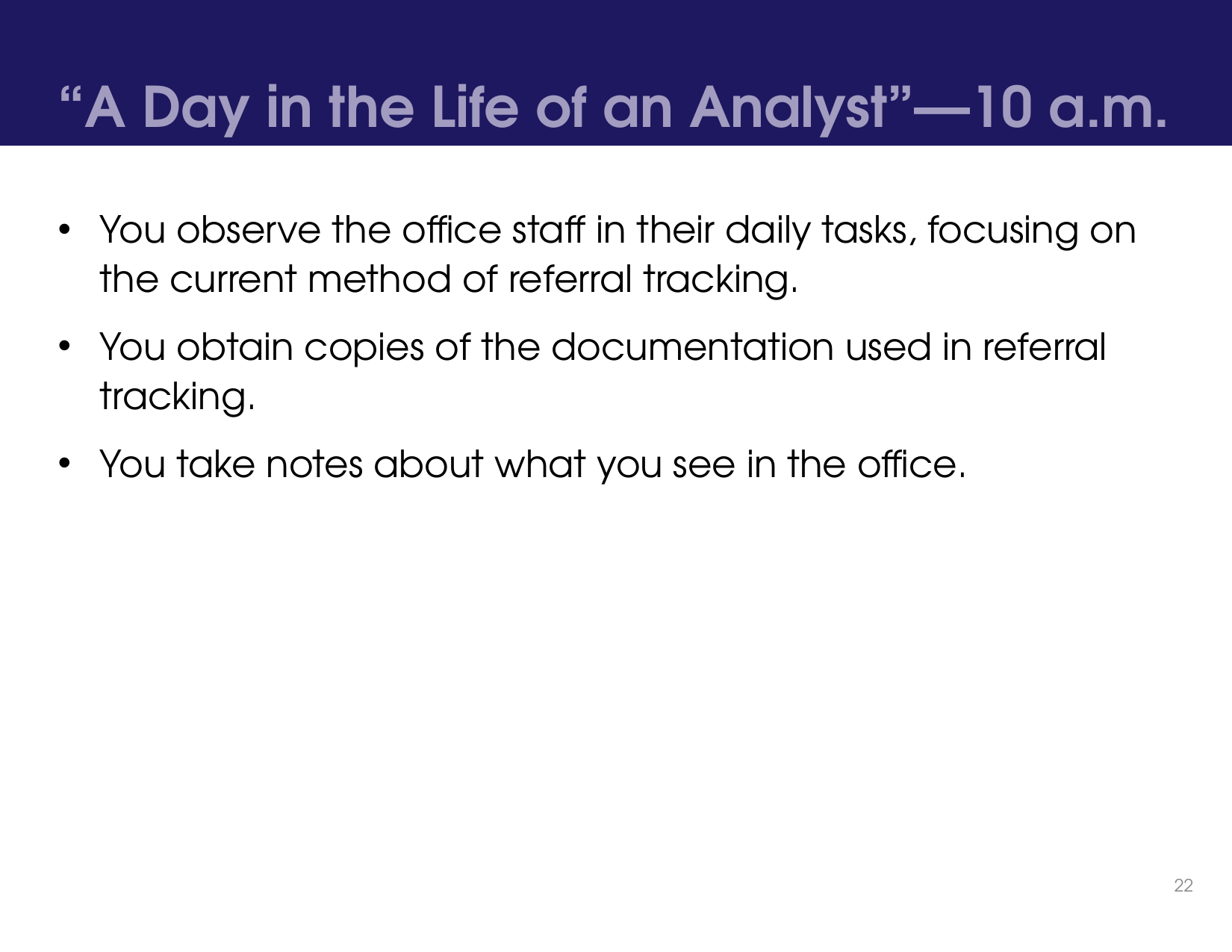

# “A Day in the Life of an Analyst”—10 a.m.
You observe the office staff in their daily tasks, focusing on the current method of referral tracking.
You obtain copies of the documentation used in referral tracking.
You take notes about what you see in the office.

22